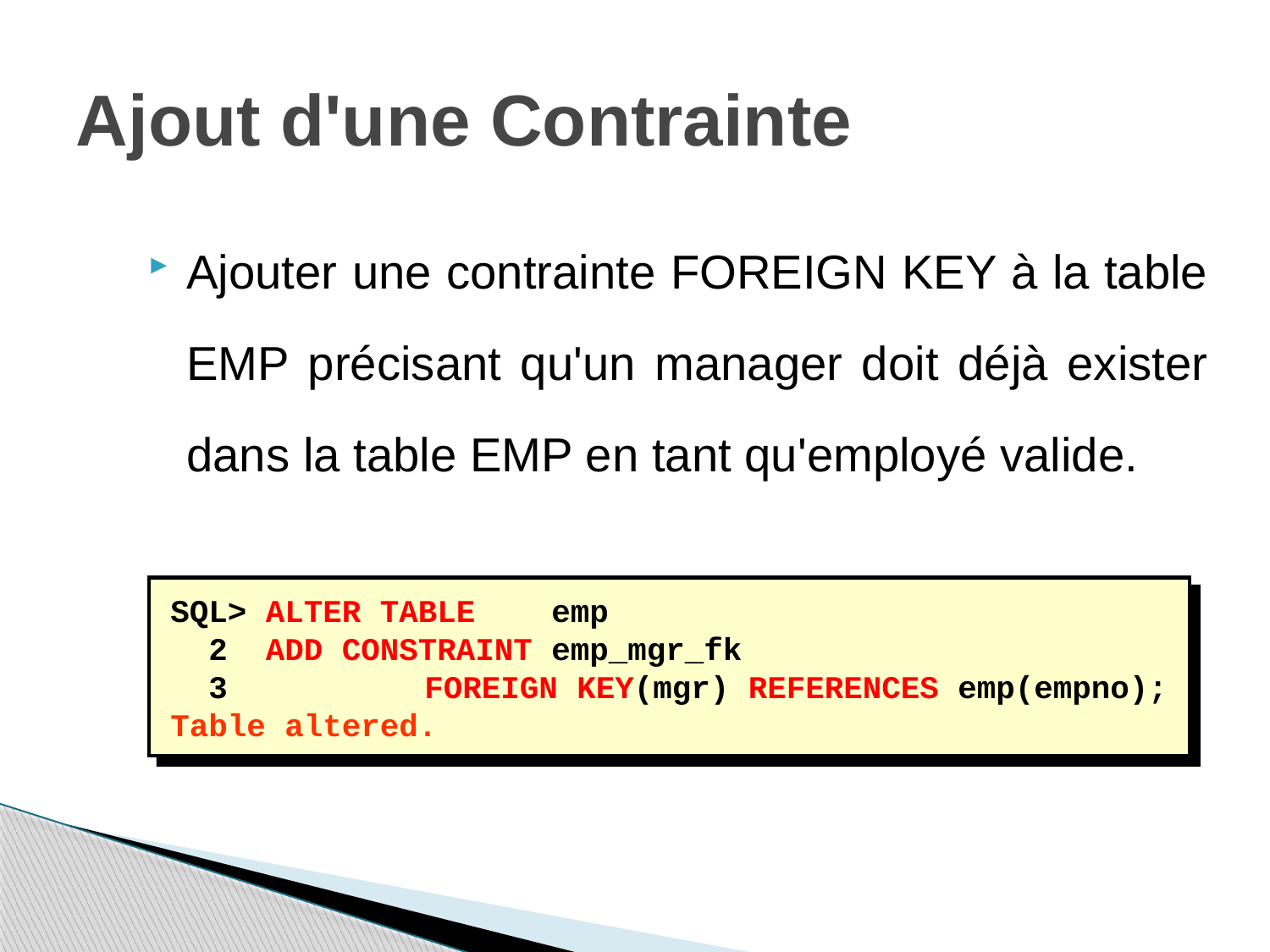

# Ajout d'une Contrainte
Ajouter une contrainte FOREIGN KEY à la table EMP précisant qu'un manager doit déjà exister dans la table EMP en tant qu'employé valide.
SQL> ALTER TABLE	emp
  2  ADD CONSTRAINT	emp_mgr_fk
  3  		FOREIGN KEY(mgr) REFERENCES emp(empno);
Table altered.